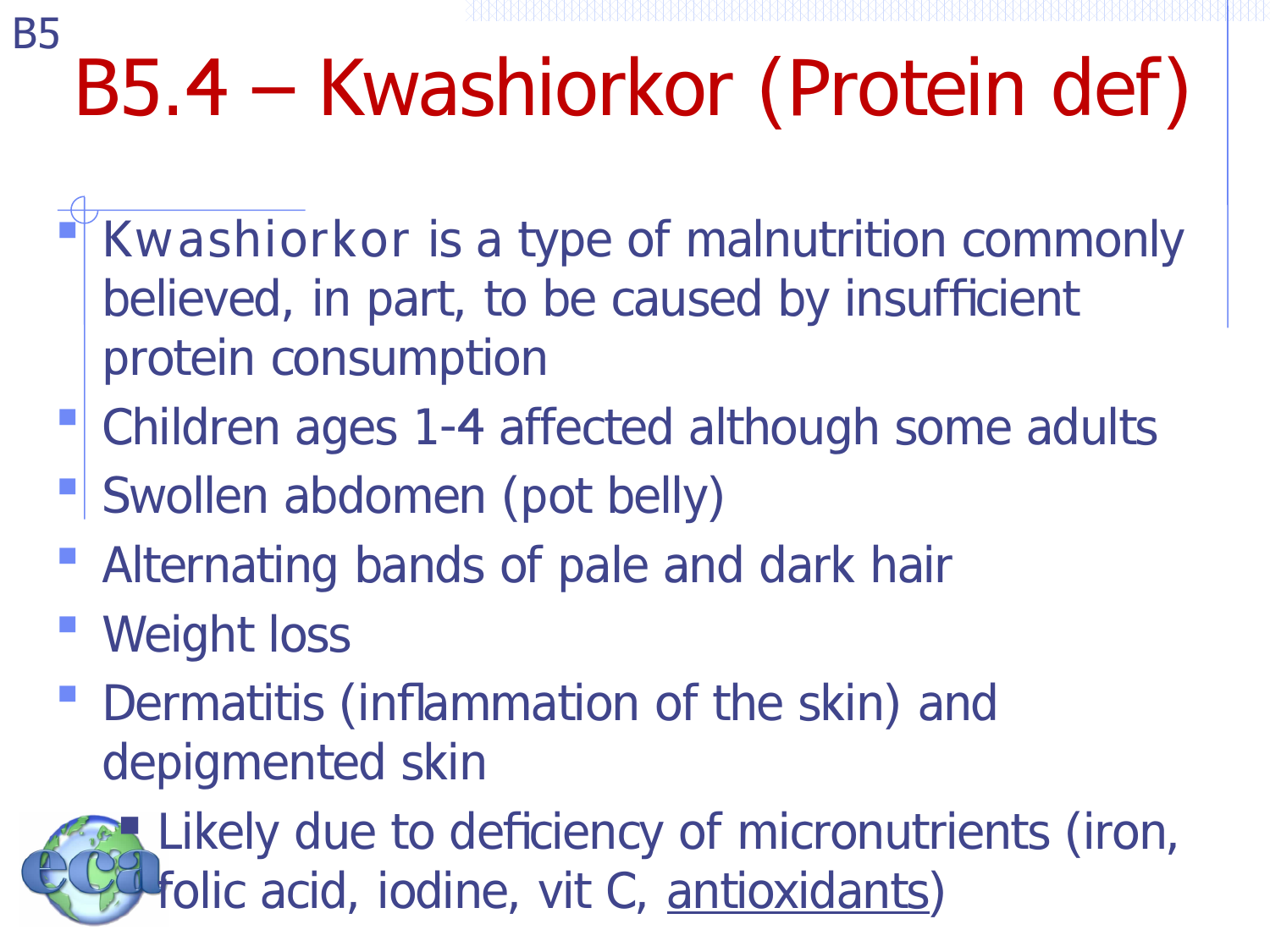

# B5.4 – Kwashiorkor (Protein def)
Kwashiorkor is a type of malnutrition commonly believed, in part, to be caused by insufficient protein consumption
Children ages 1-4 affected although some adults
Swollen abdomen (pot belly)
Alternating bands of pale and dark hair
Weight loss
Dermatitis (inflammation of the skin) and depigmented skin
Likely due to deficiency of micronutrients (iron, folic acid, iodine, vit C, antioxidants)